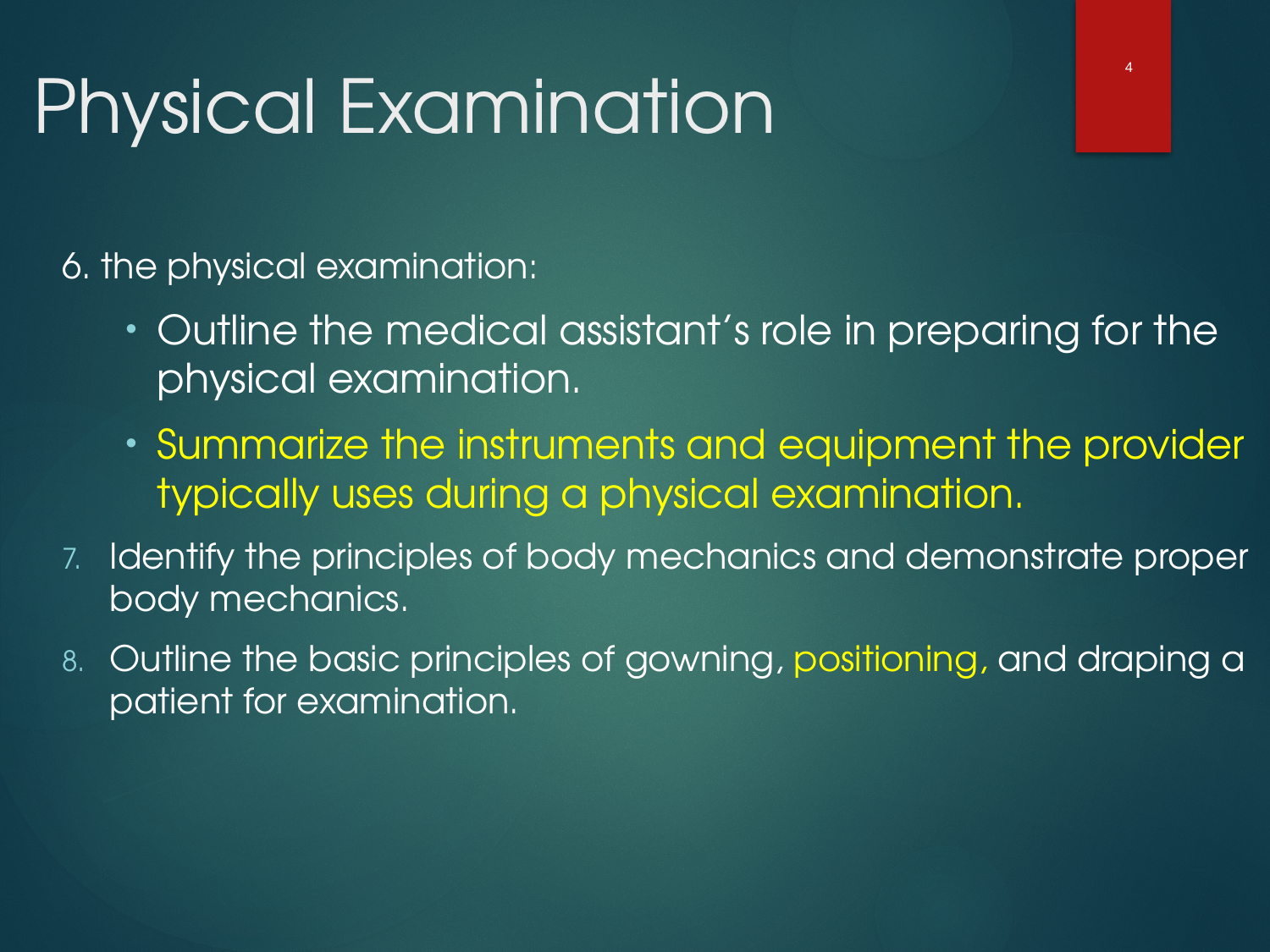

4

 Physical Examination
6. the physical examination:
Outline the medical assistant’s role in preparing for the physical examination.
Summarize the instruments and equipment the provider typically uses during a physical examination.
Identify the principles of body mechanics and demonstrate proper body mechanics.
Outline the basic principles of gowning, positioning, and draping a patient for examination.